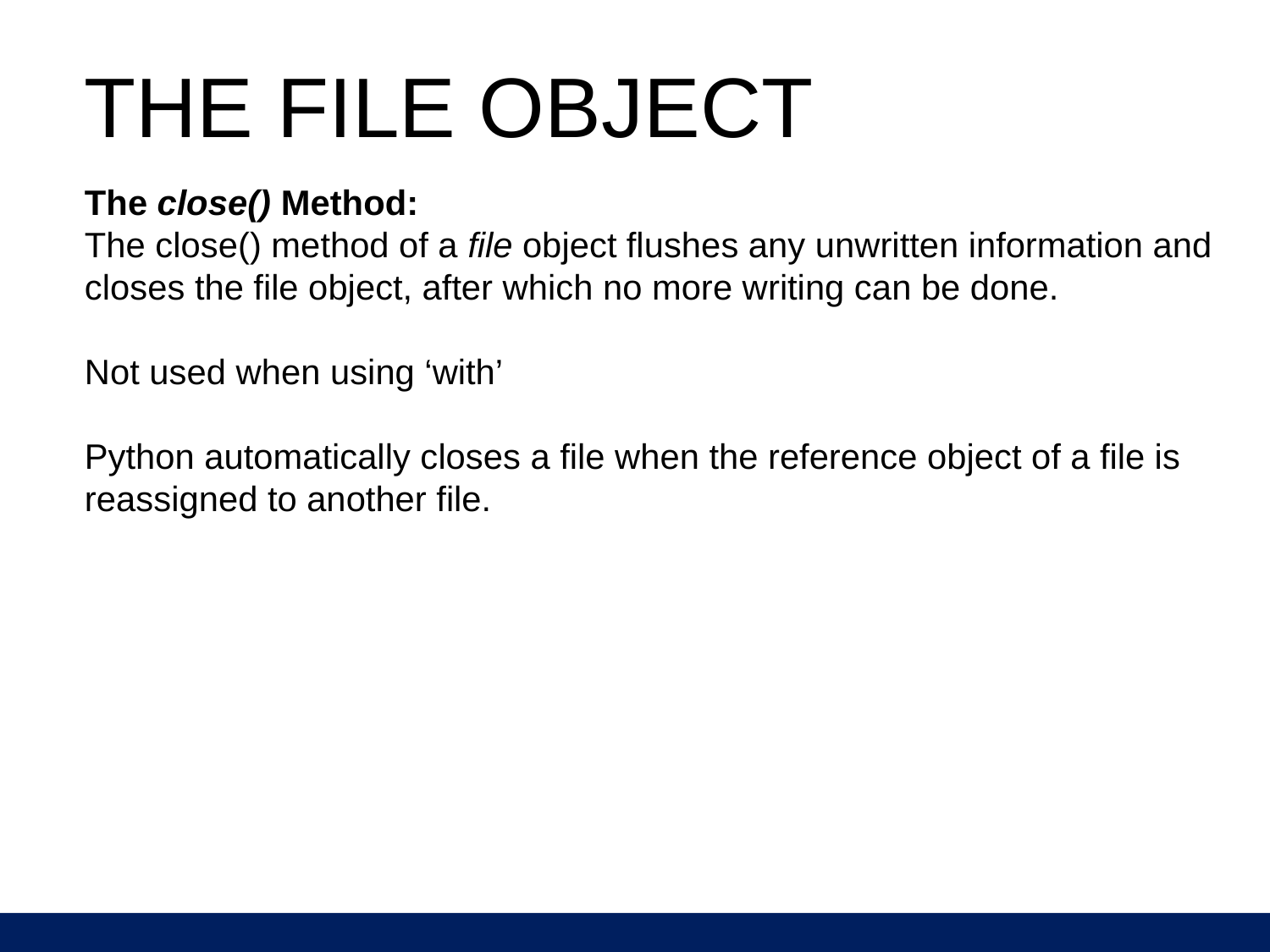

# THE FILE OBJECT
The close() Method:
The close() method of a file object flushes any unwritten information and closes the file object, after which no more writing can be done.

Not used when using ‘with’

Python automatically closes a file when the reference object of a file is reassigned to another file.